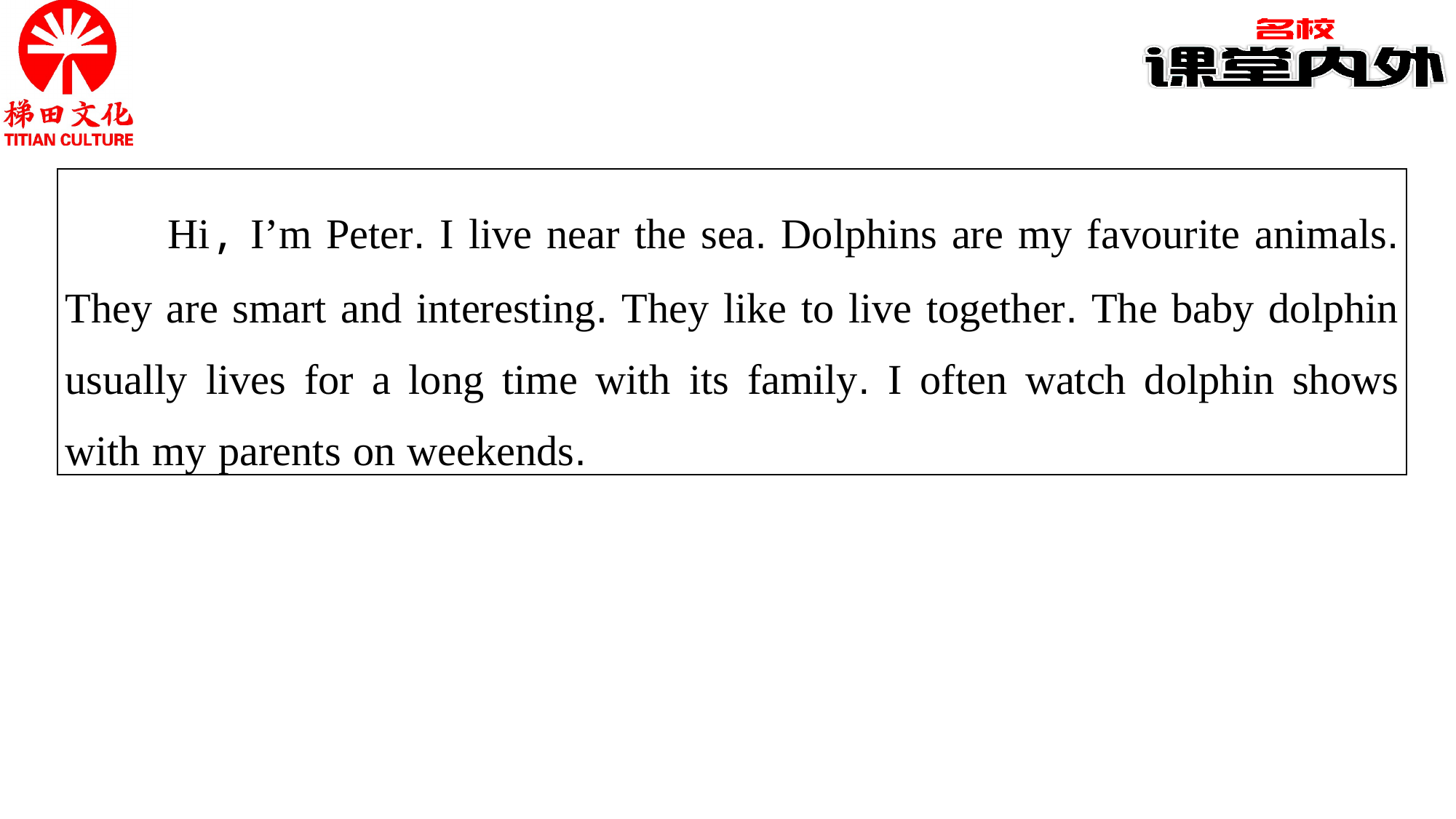

| Hi, I’m Peter. I live near the sea. Dolphins are my favourite animals. They are smart and interesting. They like to live together. The baby dolphin usually lives for a long time with its family. I often watch dolphin shows with my parents on weekends. |
| --- |